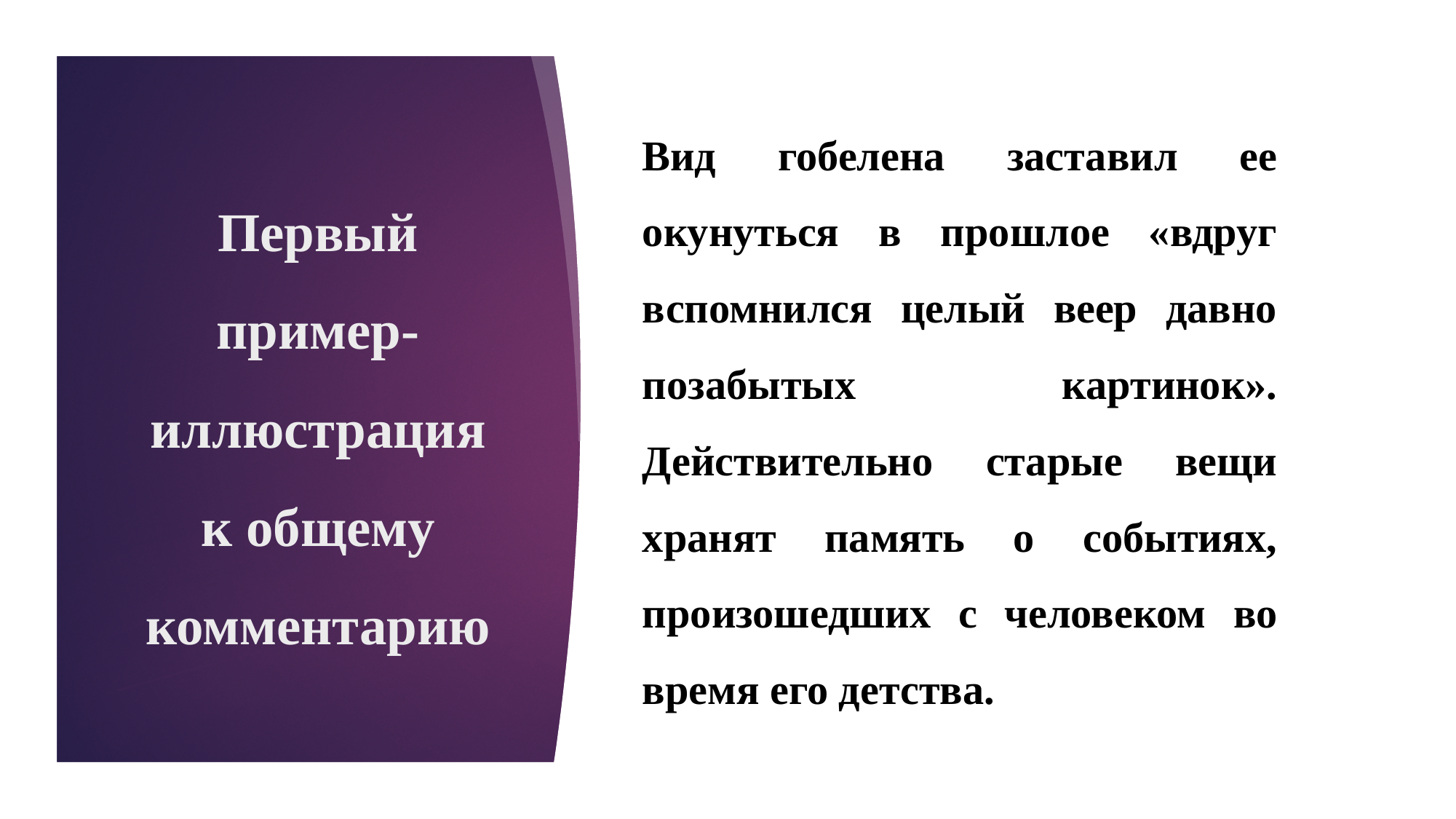

Вид гобелена заставил ее окунуться в прошлое «вдруг вспомнился целый веер давно позабытых картинок». Действительно старые вещи хранят память о событиях, произошедших с человеком во время его детства.
# Первый пример- иллюстрация к общему комментарию